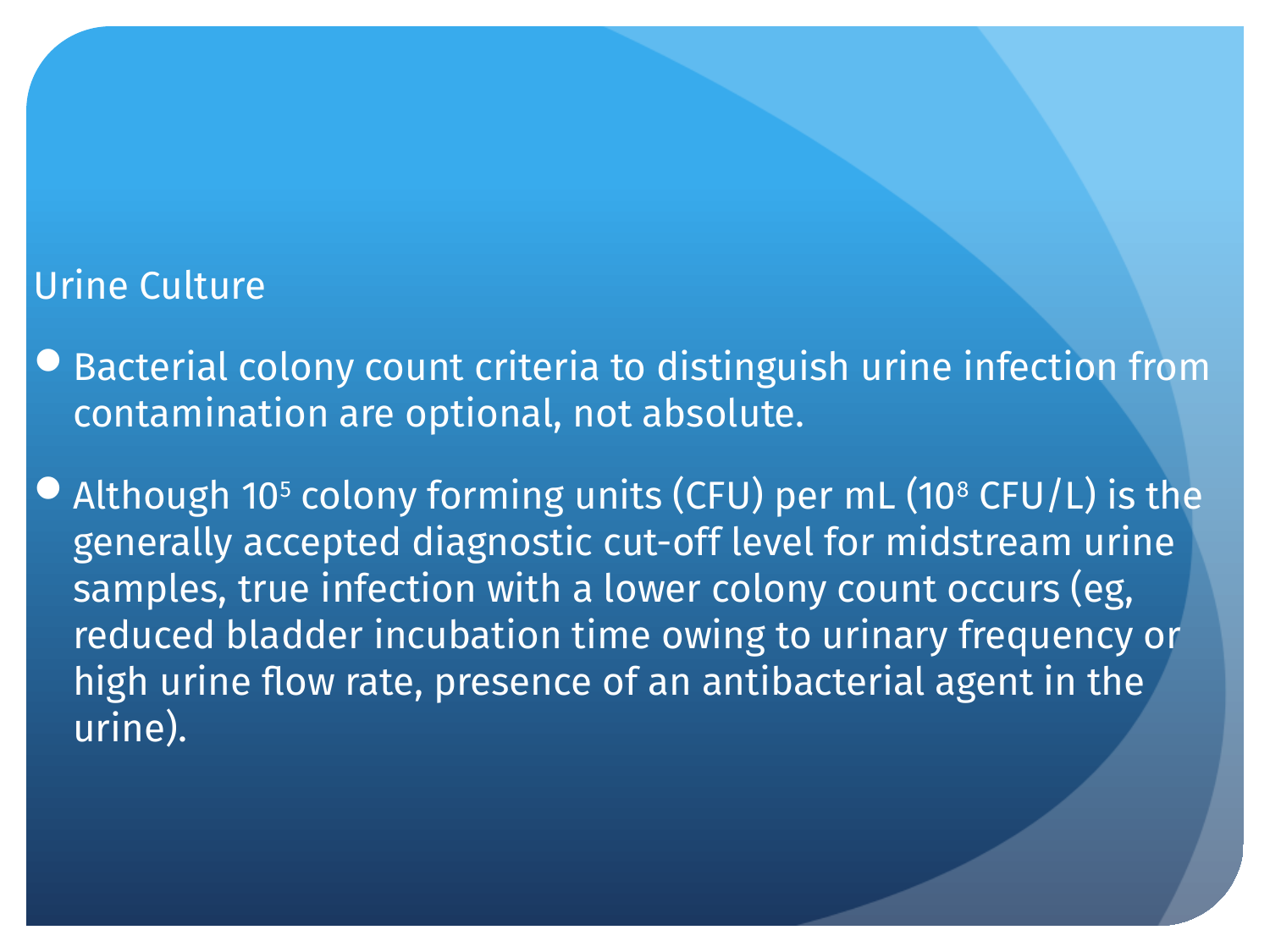

#
Urine Culture
Bacterial colony count criteria to distinguish urine infection from contamination are optional, not absolute.
Although 105 colony forming units (CFU) per mL (108 CFU/L) is the generally accepted diagnostic cut-off level for midstream urine samples, true infection with a lower colony count occurs (eg, reduced bladder incubation time owing to urinary frequency or high urine ﬂow rate, presence of an antibacterial agent in the urine).